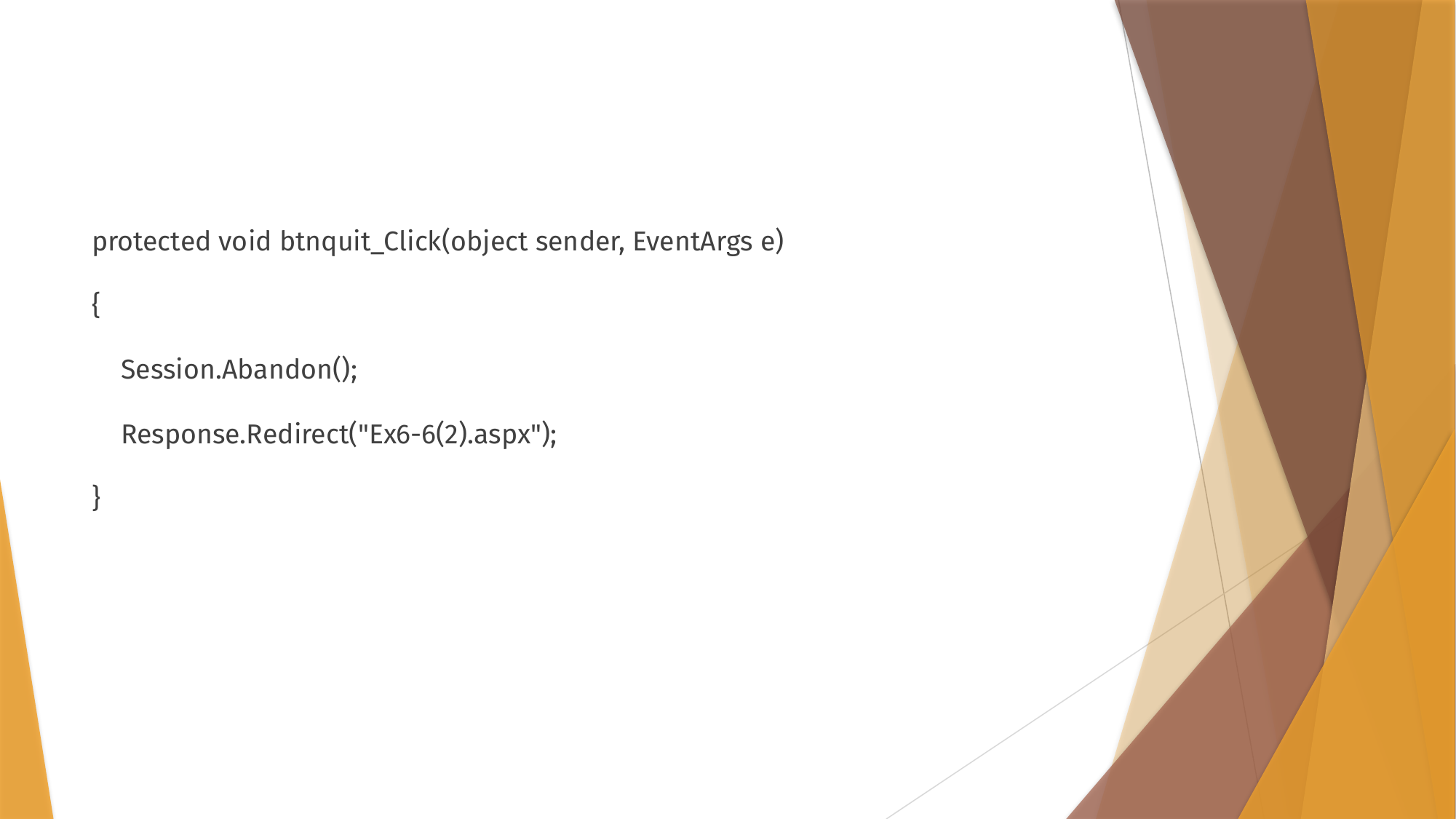

#
protected void btnquit_Click(object sender, EventArgs e)
{
    Session.Abandon();
    Response.Redirect("Ex6-6(2).aspx");
}